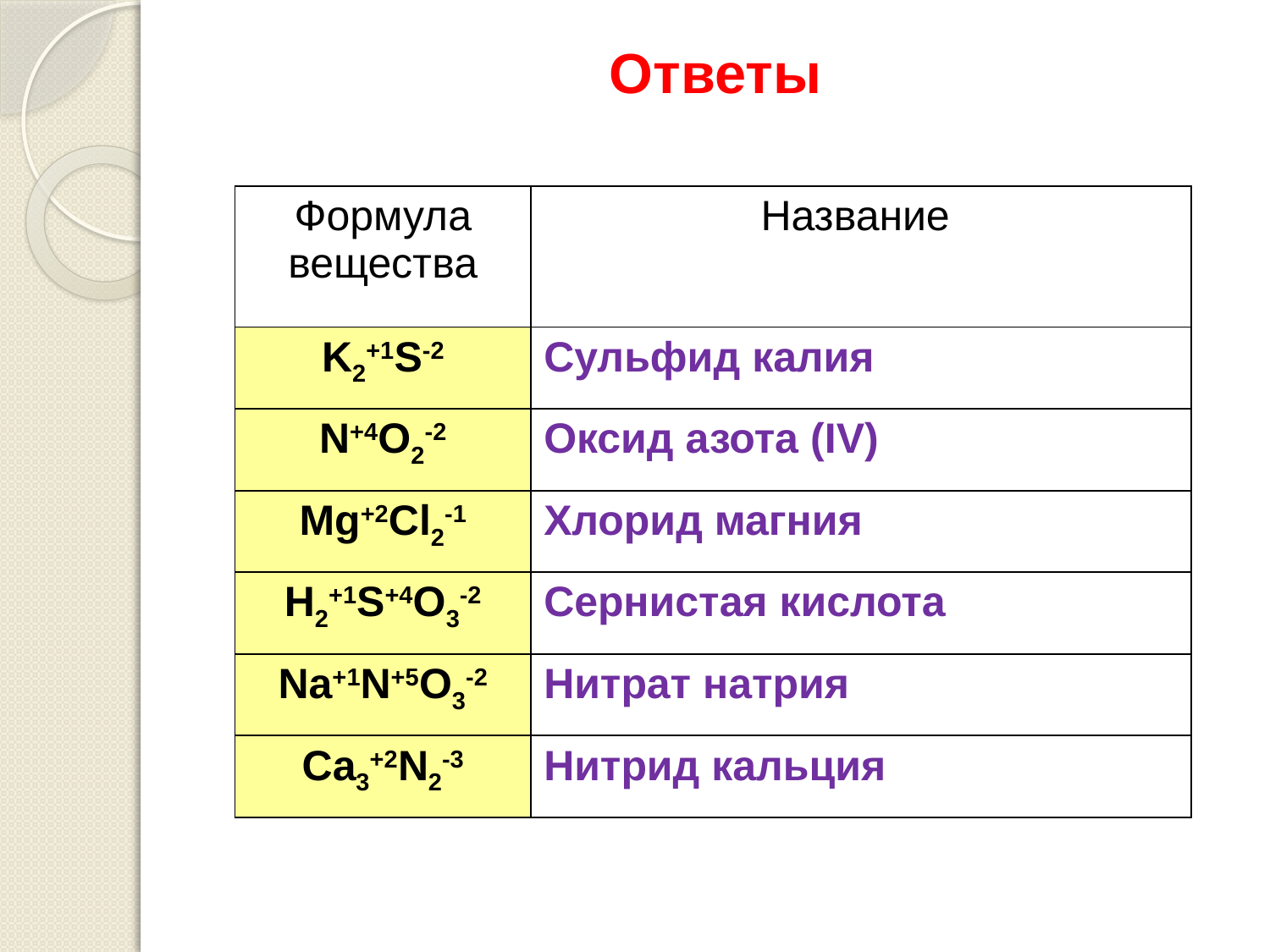

# Ответы
| Формула вещества | Название |
| --- | --- |
| K2+1S-2 | Сульфид калия |
| N+4O2-2 | Оксид азота (IV) |
| Mg+2Cl2-1 | Хлорид магния |
| H2+1S+4O3-2 | Сернистая кислота |
| Na+1N+5O3-2 | Нитрат натрия |
| Ca3+2N2-3 | Нитрид кальция |